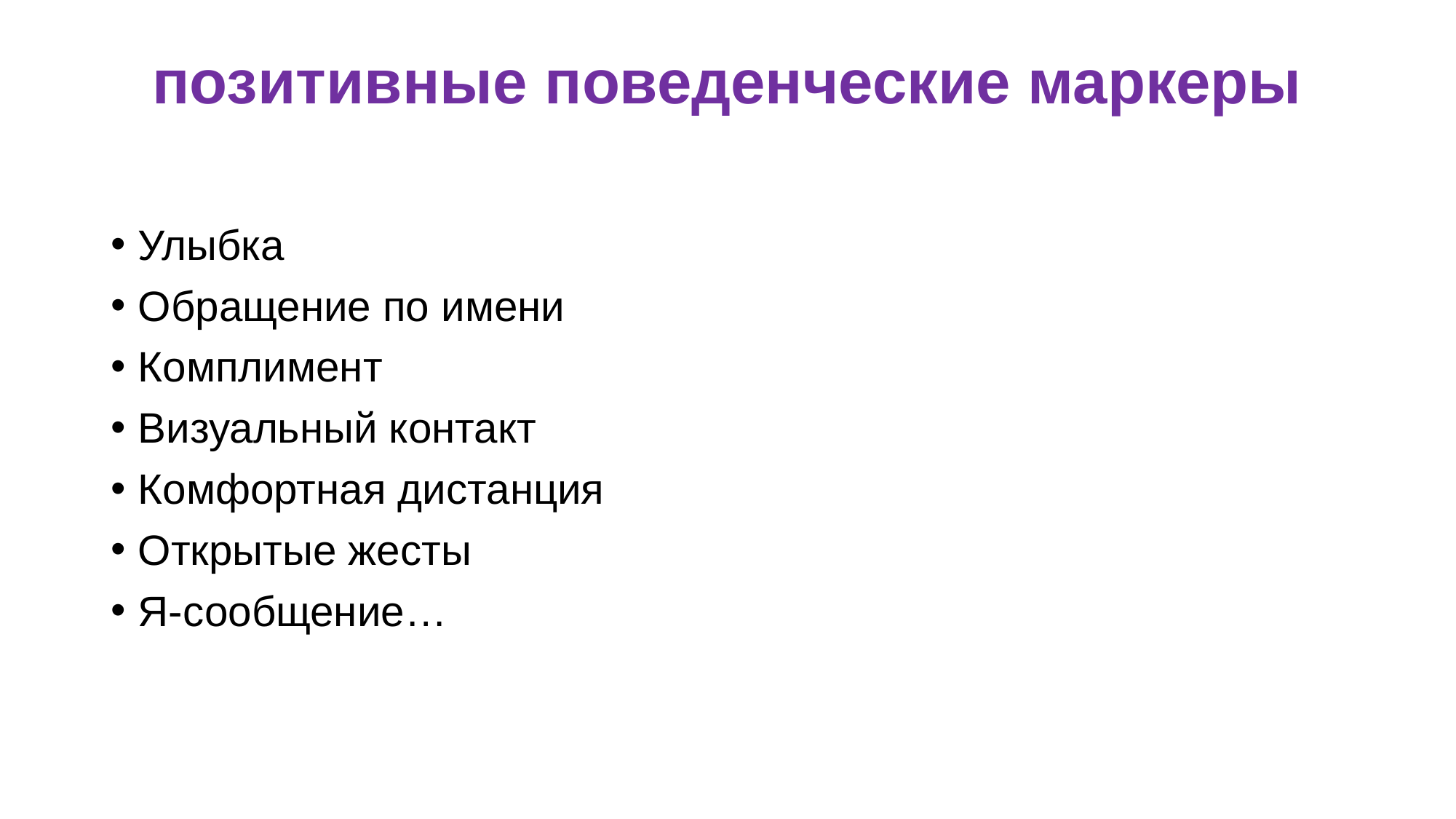

# позитивные поведенческие маркеры
Улыбка
Обращение по имени
Комплимент
Визуальный контакт
Комфортная дистанция
Открытые жесты
Я-сообщение…